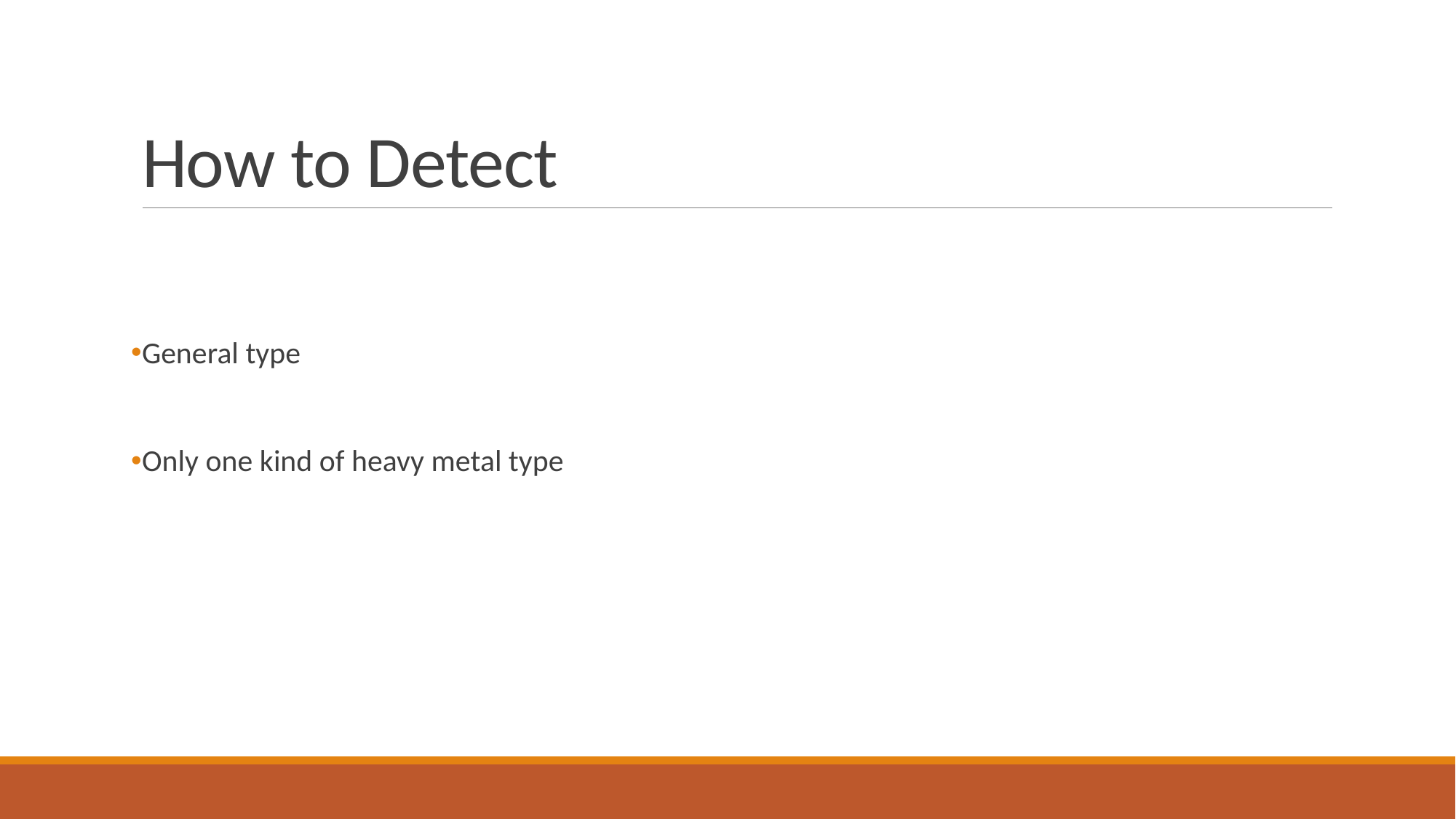

# How to Detect

General type

Only one kind of heavy metal type